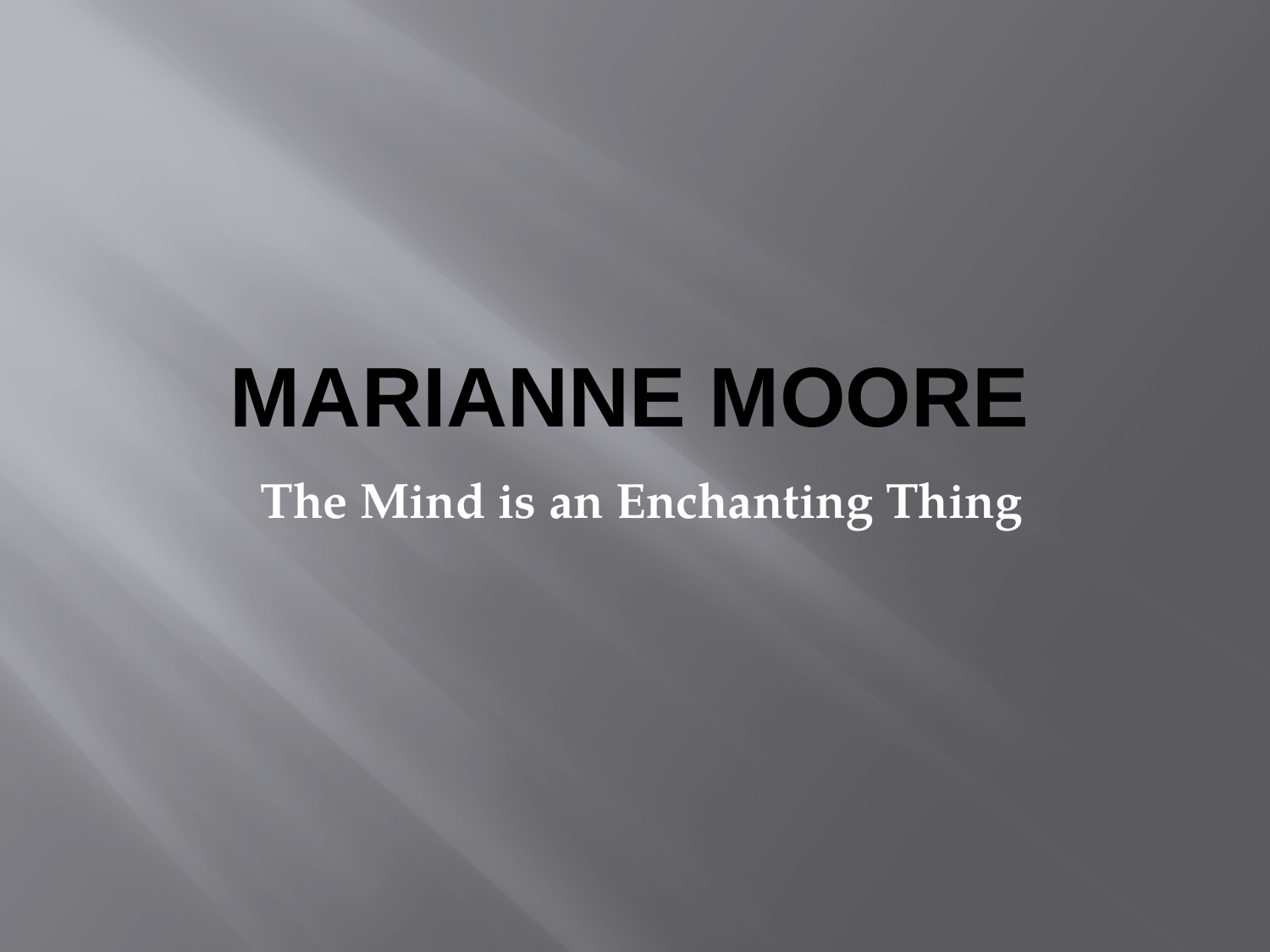

# Marianne Moore
The Mind is an Enchanting Thing